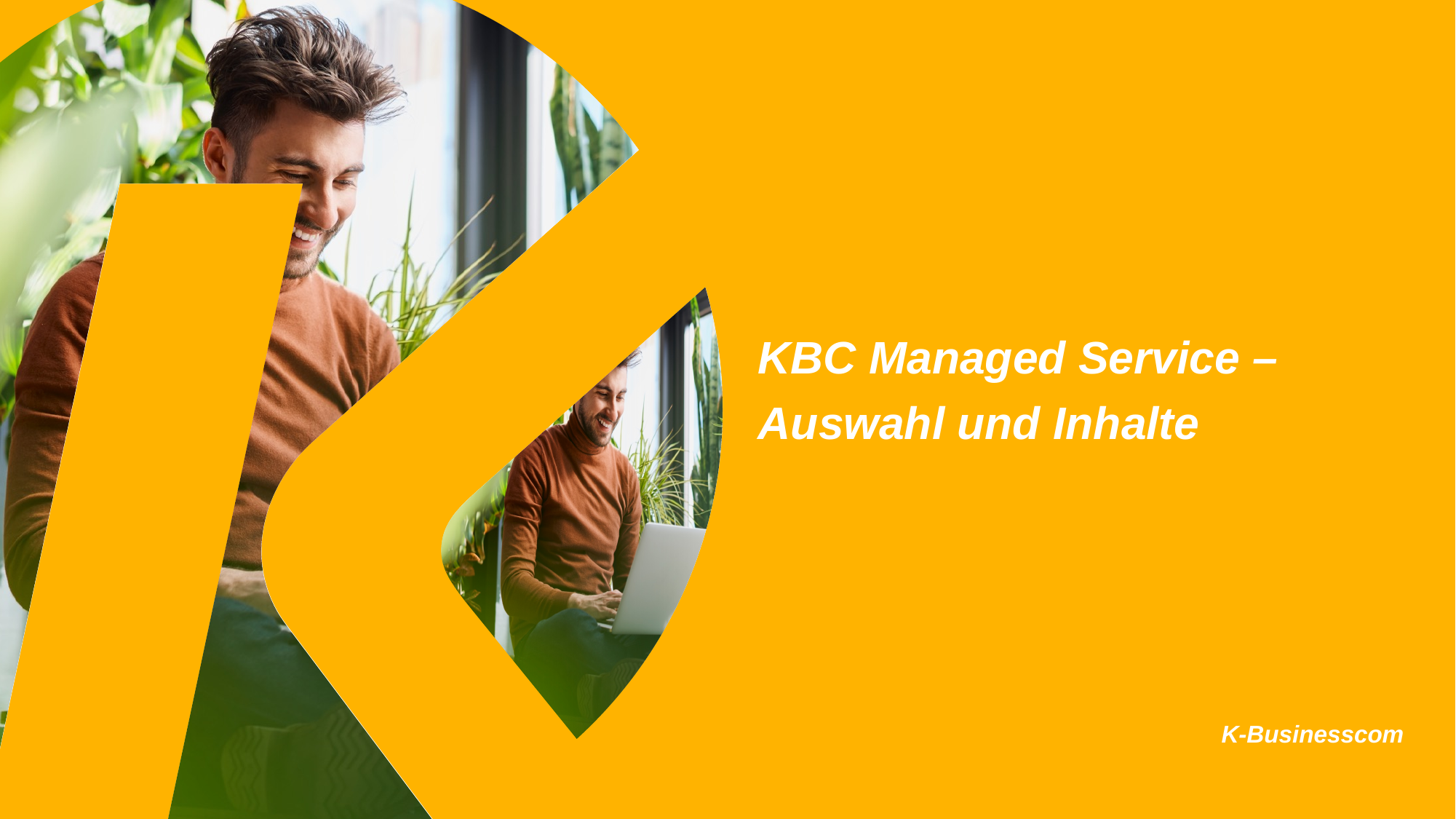

# KBC Managed Service – Auswahl und Inhalte